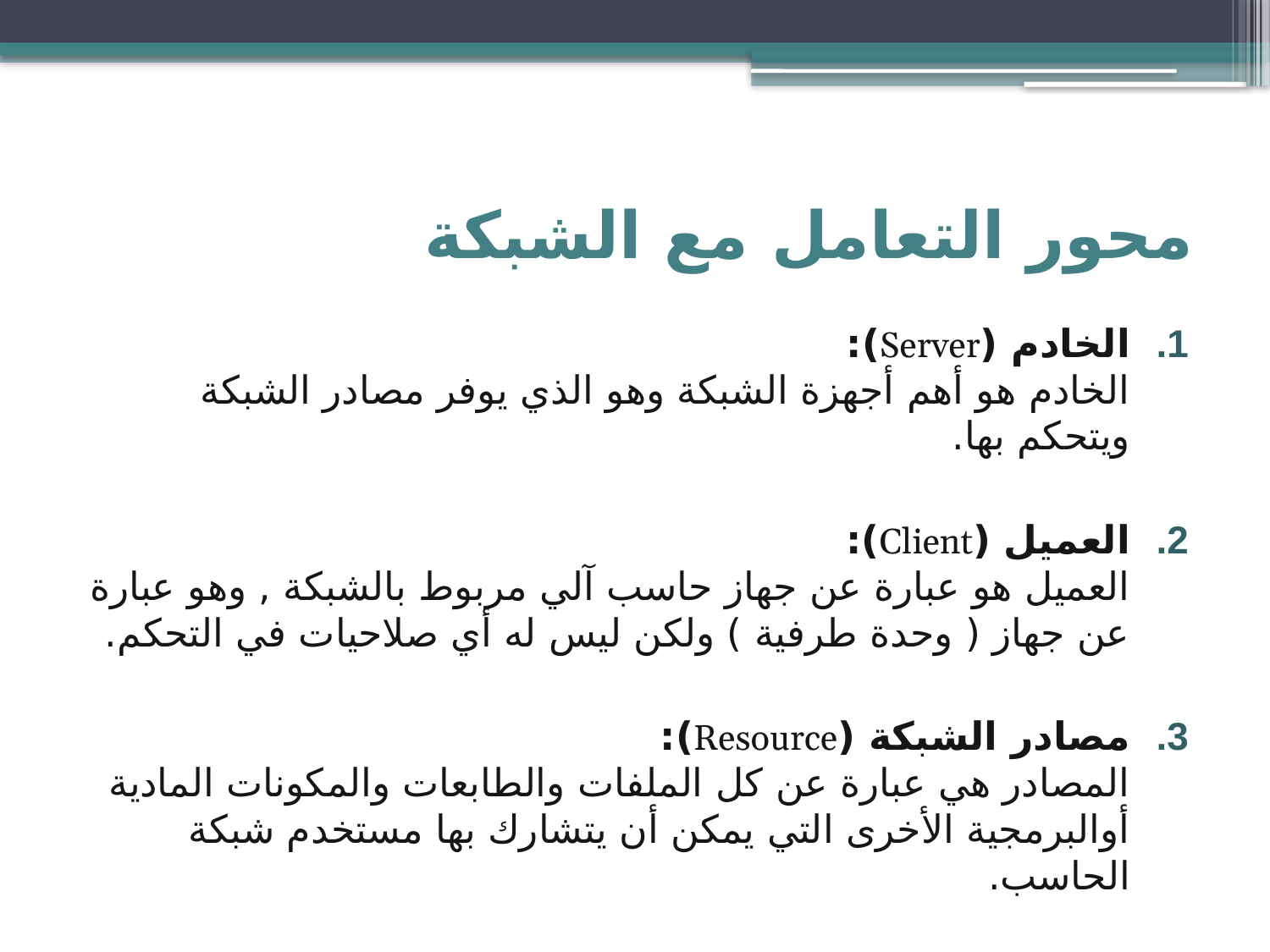

# محور التعامل مع الشبكة
الخادم (Server):
الخادم هو أهم أجهزة الشبكة وهو الذي يوفر مصادر الشبكة ويتحكم بها.

العميل (Client):
العميل هو عبارة عن جهاز حاسب آلي مربوط بالشبكة , وهو عبارة عن جهاز ( وحدة طرفية ) ولكن ليس له أي صلاحيات في التحكم.

مصادر الشبكة (Resource):
المصادر هي عبارة عن كل الملفات والطابعات والمكونات المادية أوالبرمجية الأخرى التي يمكن أن يتشارك بها مستخدم شبكة الحاسب.